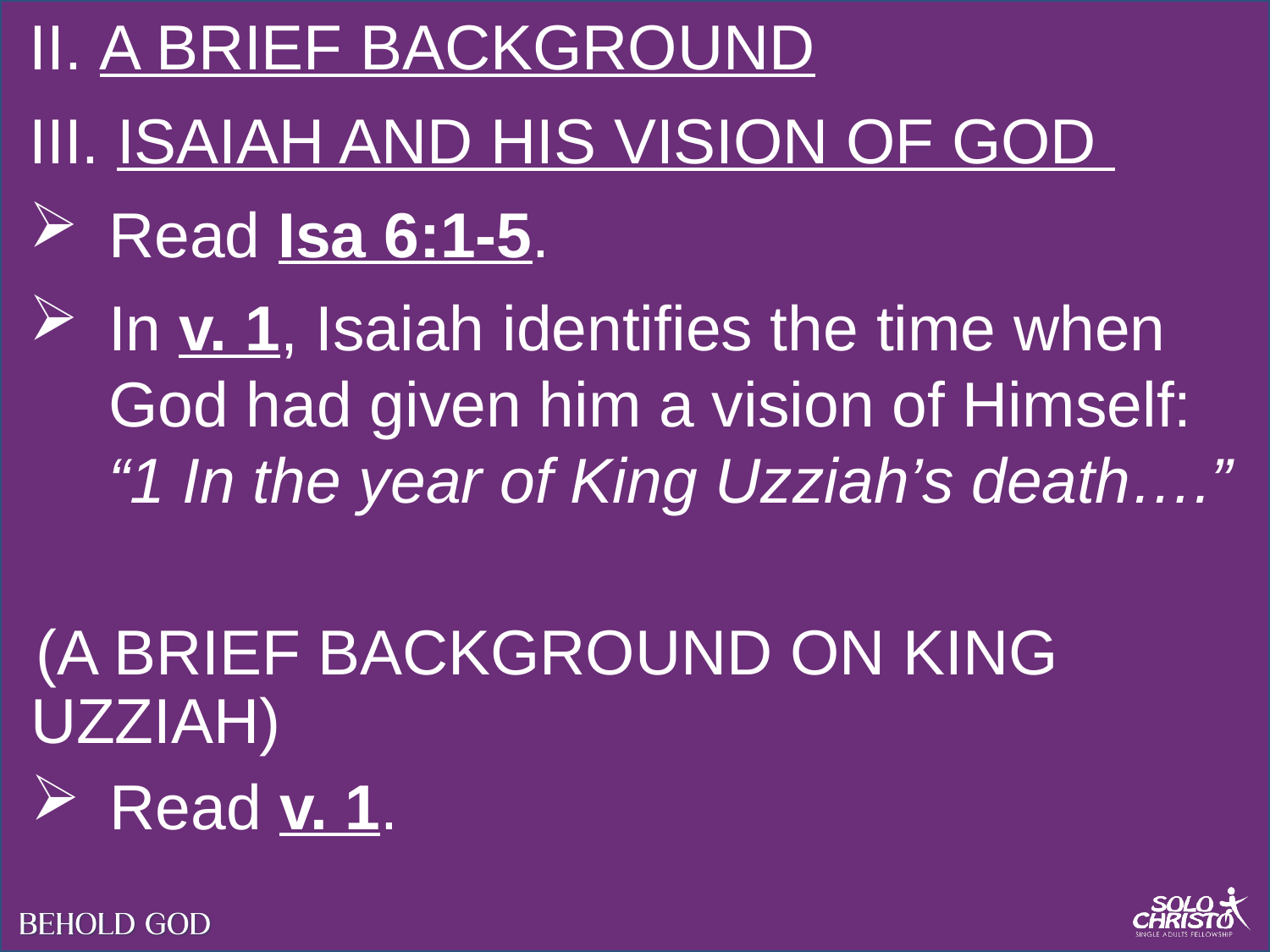

II. A BRIEF BACKGROUND
III. ISAIAH AND HIS VISION OF GOD
Read Isa 6:1-5.
In v. 1, Isaiah identifies the time when God had given him a vision of Himself: “1 In the year of King Uzziah’s death….”

(A Brief Background on King Uzziah)
Read v. 1.